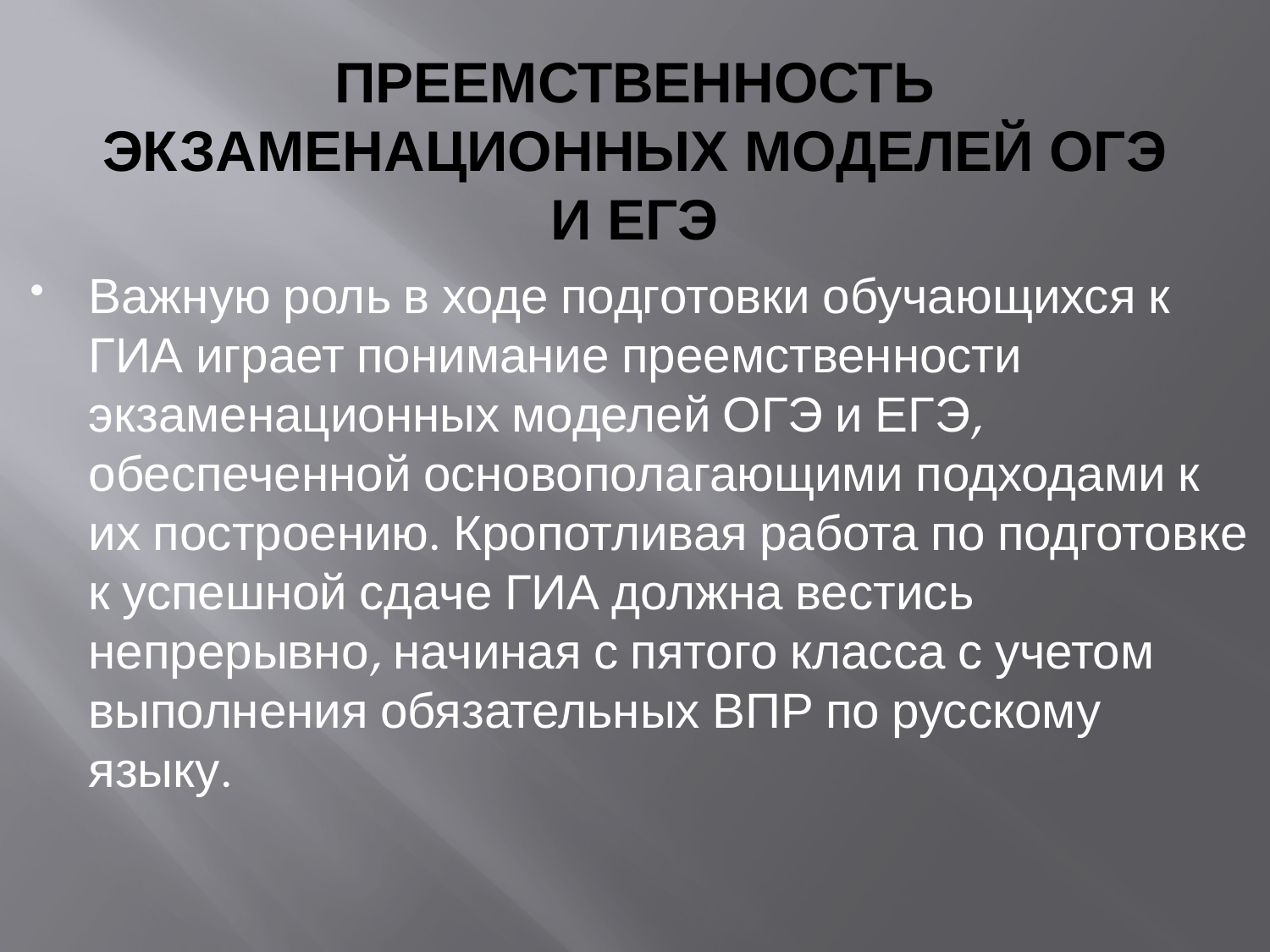

# ПРЕЕМСТВЕННОСТЬ ЭКЗАМЕНАЦИОННЫХ МОДЕЛЕЙ ОГЭ И ЕГЭ
Важную роль в ходе подготовки обучающихся к ГИА играет понимание преемственности экзаменационных моделей ОГЭ и ЕГЭ, обеспеченной основополагающими подходами к их построению. Кропотливая работа по подготовке к успешной сдаче ГИА должна вестись непрерывно, начиная с пятого класса с учетом выполнения обязательных ВПР по русскому языку.